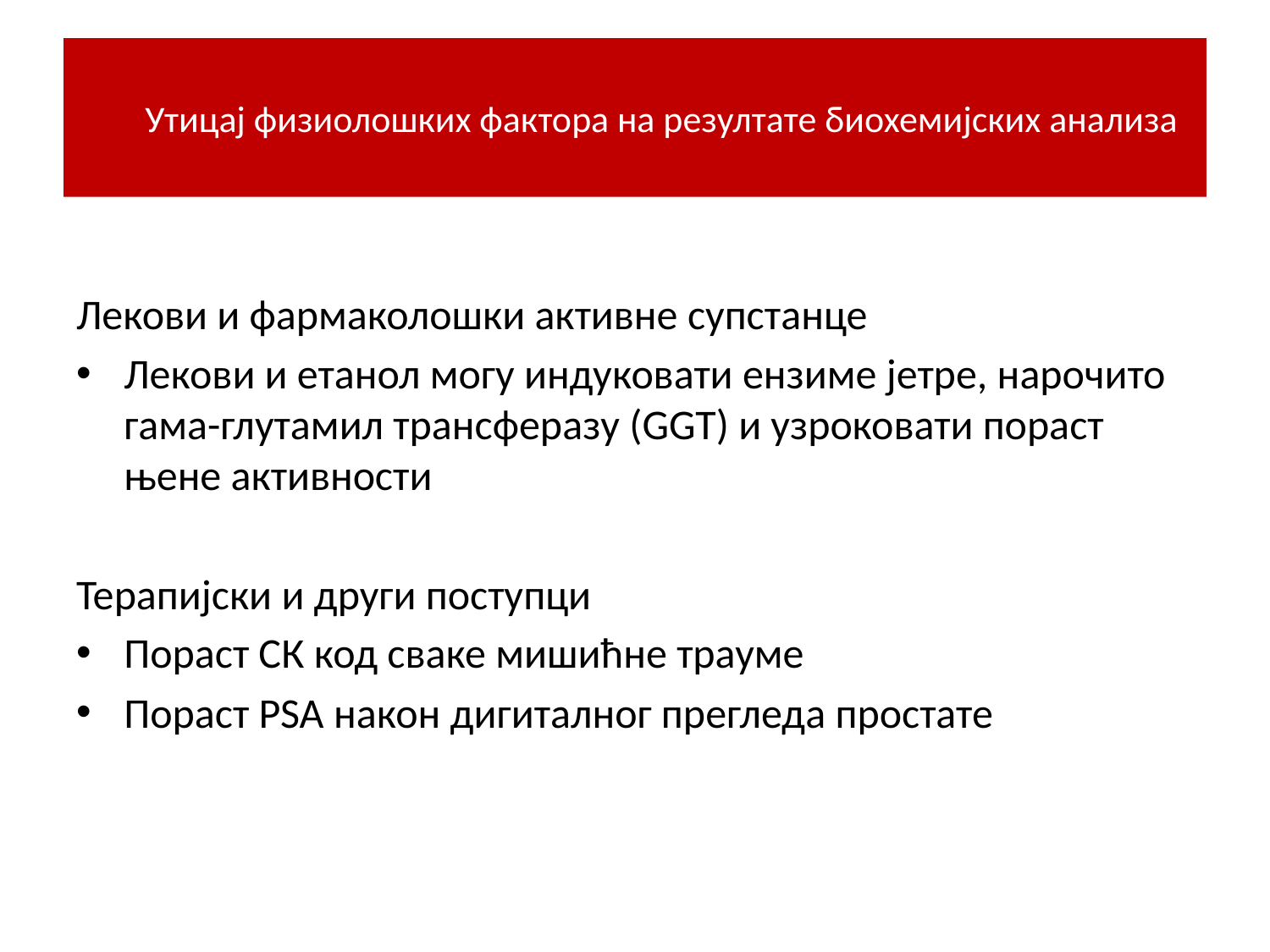

# УтиУтицај физиолошких фактора на резултате биохемијских анализа

Лекови и фармаколошки активне супстанце
Лекови и етанол могу индуковати ензиме јетре, нарочито гама-глутамил трансферазу (GGT) и узроковати пораст њене активности

Терапијски и други поступци
Пораст СК код сваке мишићне трауме
Пораст PSA након дигиталног прегледа простате